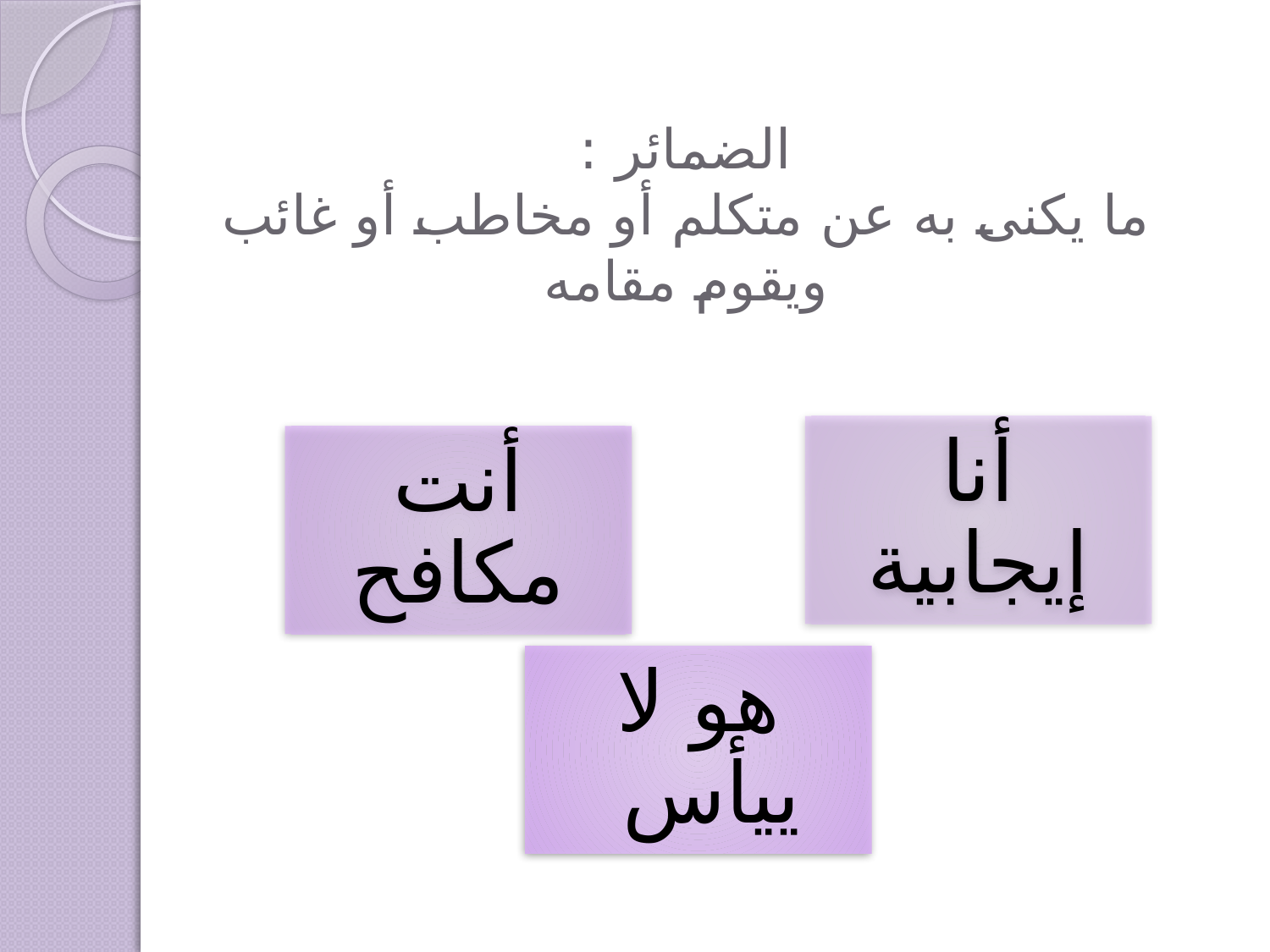

# الضمائر : ما يكنى به عن متكلم أو مخاطب أو غائب ويقوم مقامه
هو لا ييأس
أنت مكافح
أنا إيجابية